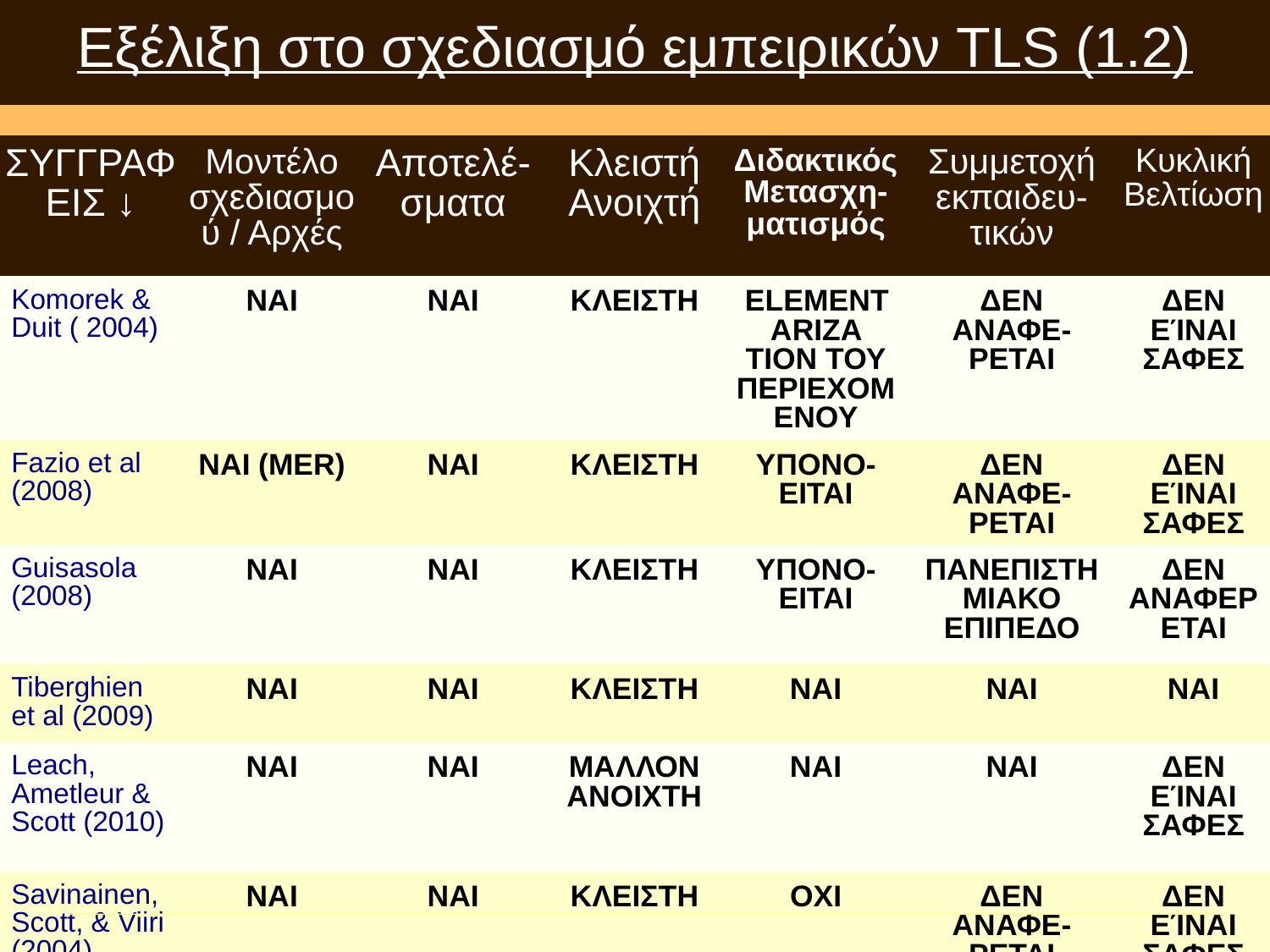

Εξέλιξη στο σχεδιασμό εμπειρικών TLS (1.2)
| ΣΥΓΓΡΑΦΕΙΣ ↓ | Μοντέλο σχεδιασμού / Αρχές | Αποτελέ-σματα | Κλειστή Ανοιχτή | Διδακτικός Μετασχη-ματισμός | Συμμετοχή εκπαιδευ-τικών | Κυκλική Βελτίωση |
| --- | --- | --- | --- | --- | --- | --- |
| Komorek & Duit ( 2004) | ΝΑΙ | ΝΑΙ | ΚΛΕΙΣΤΗ | ELEMENTARIZA TION ΤΟΥ ΠΕΡΙΕΧΟΜΕΝΟΥ | ΔΕΝ ΑΝΑΦΕ-ΡΕΤΑΙ | ΔΕΝ ΕΊΝΑΙ ΣΑΦΕΣ |
| Fazio et al (2008) | ΝΑΙ (MER) | ΝΑΙ | ΚΛΕΙΣΤΗ | ΥΠΟΝΟ-ΕΙΤΑΙ | ΔΕΝ ΑΝΑΦΕ-ΡΕΤΑΙ | ΔΕΝ ΕΊΝΑΙ ΣΑΦΕΣ |
| Guisasola (2008) | ΝΑΙ | ΝΑΙ | ΚΛΕΙΣΤΗ | ΥΠΟΝΟ-ΕΙΤΑΙ | ΠΑΝΕΠΙΣΤΗΜΙΑΚΟ ΕΠΙΠΕΔΟ | ΔΕΝ ΑΝΑΦΕΡΕΤΑΙ |
| Tiberghien et al (2009) | ΝΑΙ | ΝΑΙ | ΚΛΕΙΣΤΗ | ΝΑΙ | ΝΑΙ | ΝΑΙ |
| Leach, Ametleur & Scott (2010) | ΝΑΙ | ΝΑΙ | ΜΑΛΛΟΝ ΑΝΟΙΧΤΗ | ΝΑΙ | ΝΑΙ | ΔΕΝ ΕΊΝΑΙ ΣΑΦΕΣ |
| Savinainen, Scott, & Viiri (2004) | ΝΑΙ | ΝΑΙ | ΚΛΕΙΣΤΗ | ΟΧΙ | ΔΕΝ ΑΝΑΦΕ-ΡΕΤΑΙ | ΔΕΝ ΕΊΝΑΙ ΣΑΦΕΣ |